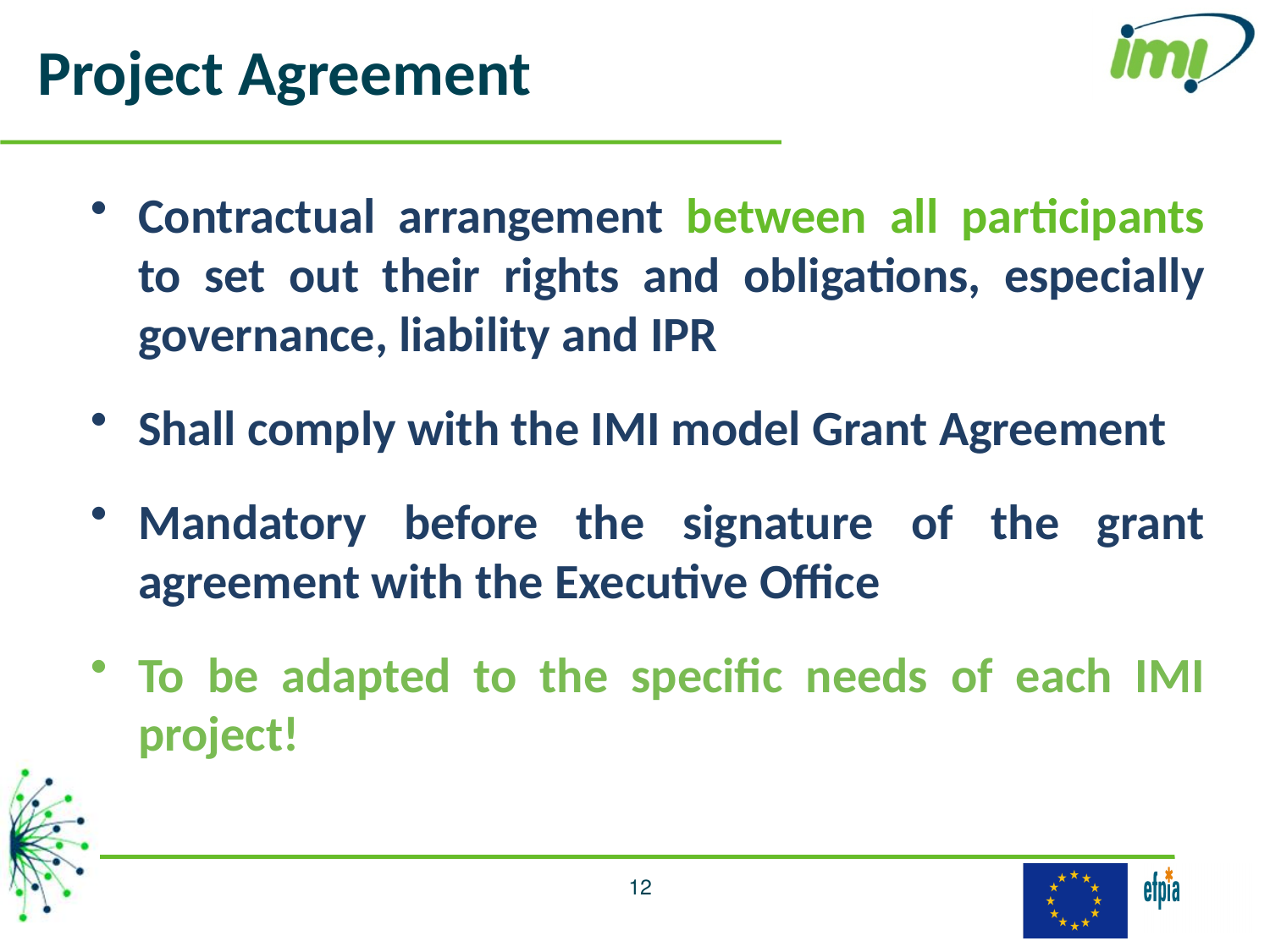

Project Agreement

Contractual arrangement between all participants to set out their rights and obligations, especially governance, liability and IPR

Shall comply with the IMI model Grant Agreement

Mandatory before the signature of the grant agreement with the Executive Office

To be adapted to the specific needs of each IMI project!

12